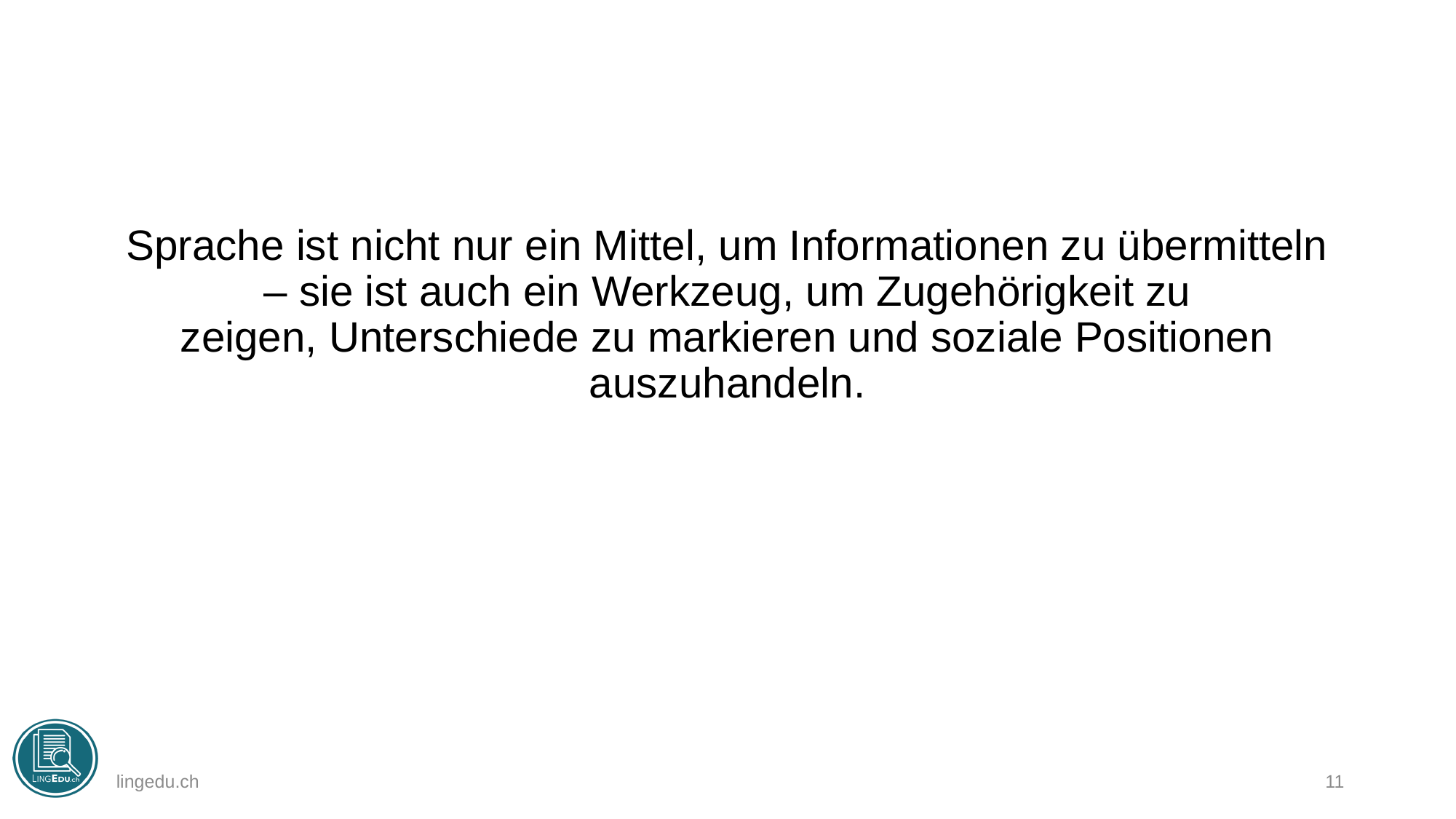

#
Sprache ist nicht nur ein Mittel, um Informationen zu übermitteln – sie ist auch ein Werkzeug, um Zugehörigkeit zu zeigen, Unterschiede zu markieren und soziale Positionen auszuhandeln.

lingedu.ch
11